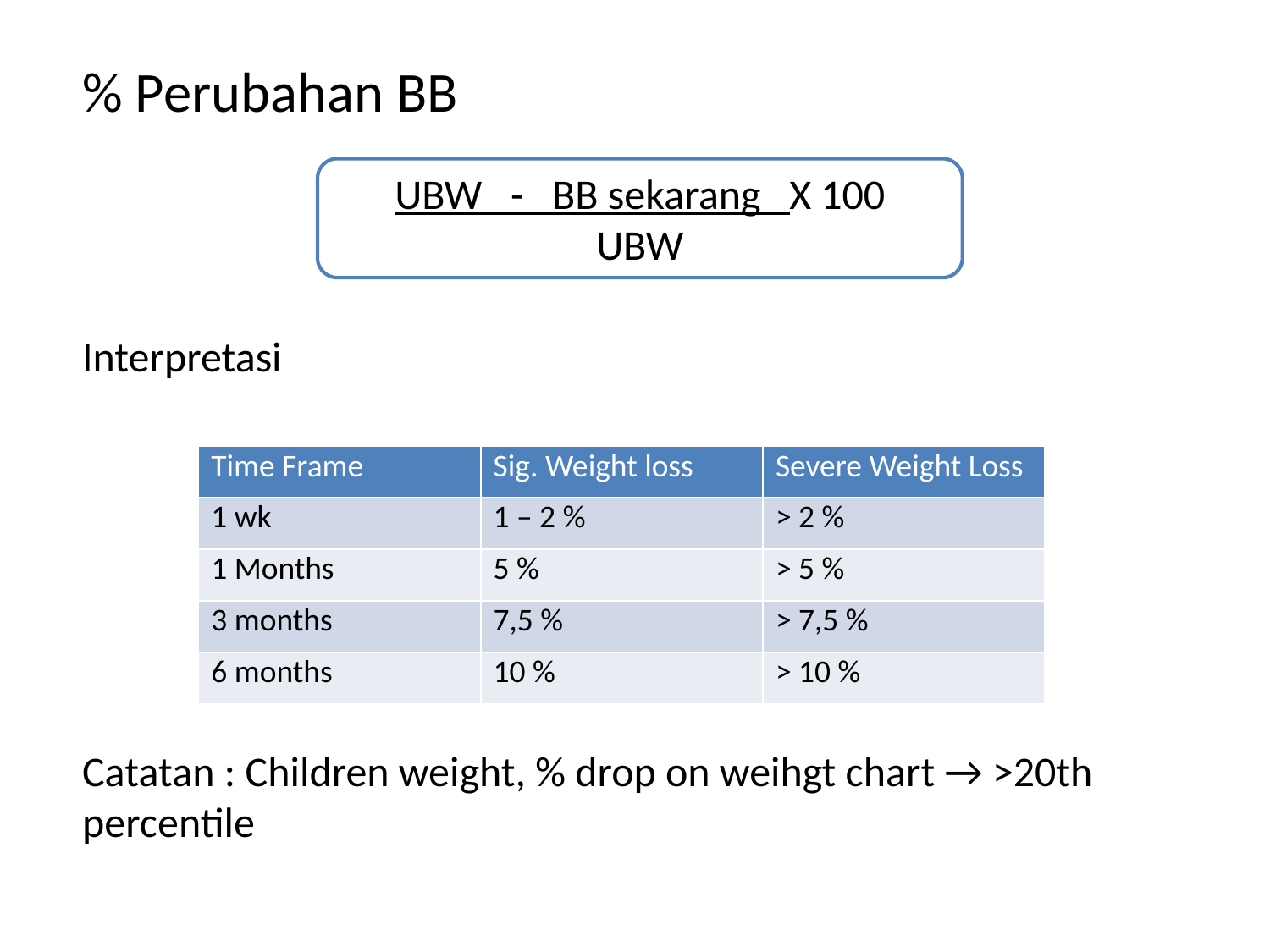

% Perubahan BB

Interpretasi

Catatan : Children weight, % drop on weihgt chart → >20th percentile

UBW   -   BB sekarang   X 100
UBW
| Time Frame | Sig. Weight loss | Severe Weight Loss |
| --- | --- | --- |
| 1 wk | 1 – 2 % | > 2 % |
| 1 Months | 5 % | > 5 % |
| 3 months | 7,5 % | > 7,5 % |
| 6 months | 10 % | > 10 % |